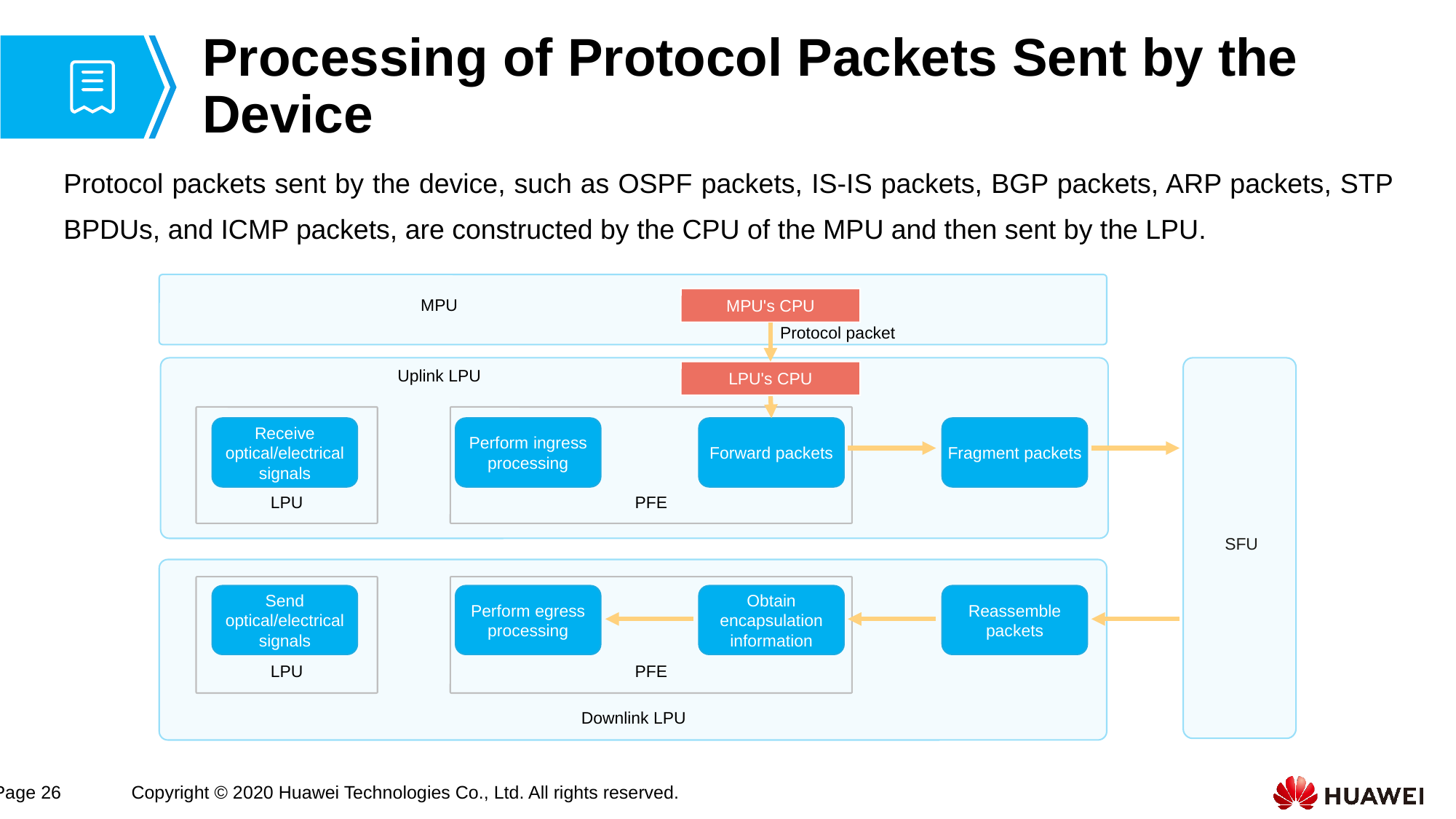

# Processing of Protocol Packets Sent by the Device
Protocol packets sent by the device, such as OSPF packets, IS-IS packets, BGP packets, ARP packets, STP BPDUs, and ICMP packets, are constructed by the CPU of the MPU and then sent by the LPU.

MPU's CPU
MPU
Protocol packet

SFU
Uplink LPU
LPU's CPU

Receive optical/electrical signals
Perform ingress processing
Forward packets
Fragment packets
LPU
PFE

Send optical/electrical signals
Perform egress processing
Obtain encapsulation information
Reassemble packets
LPU
PFE
Downlink LPU